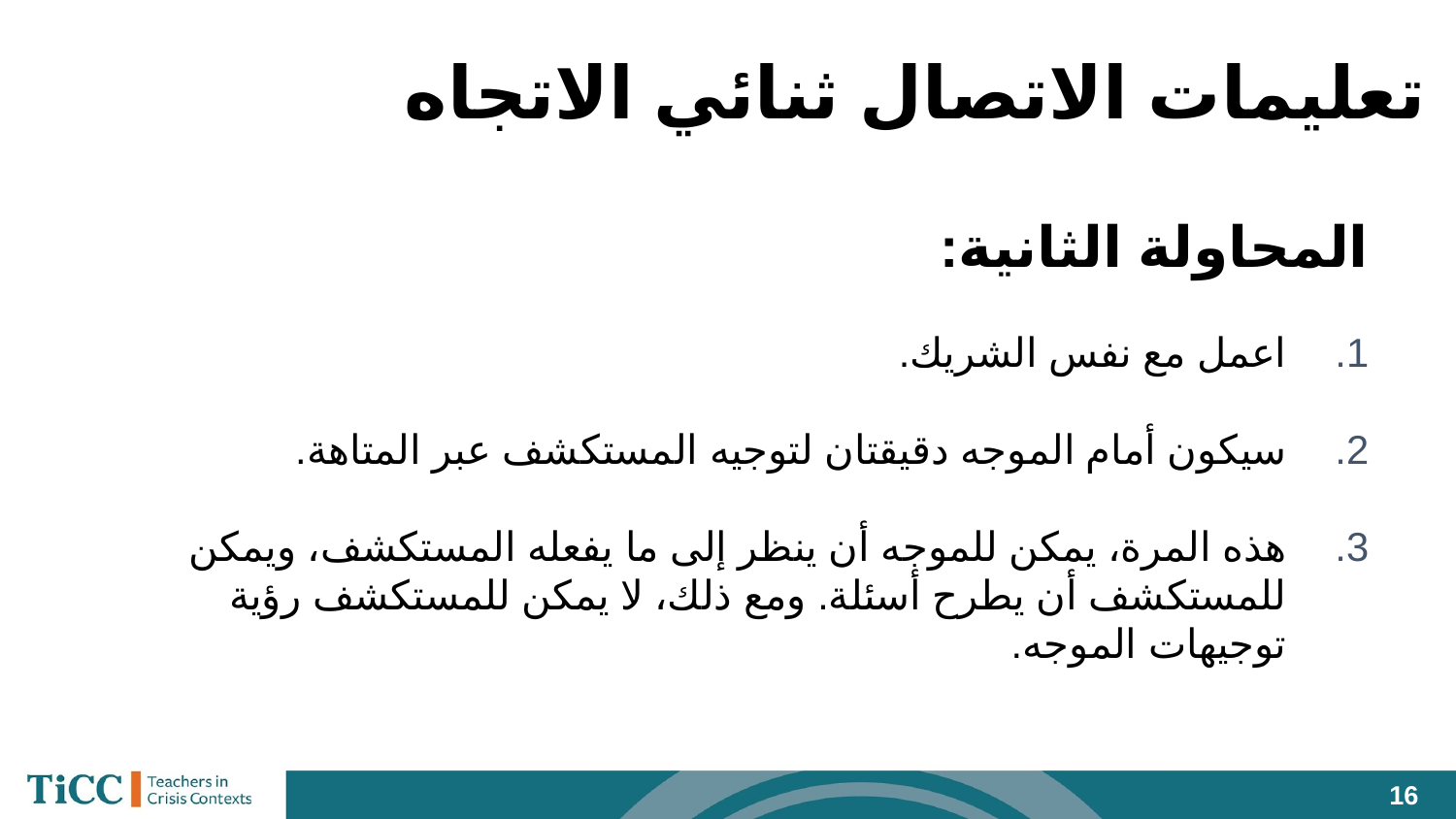

# تعليمات الاتصال ثنائي الاتجاه

المحاولة الثانية:

اعمل مع نفس الشريك.

سيكون أمام الموجه دقيقتان لتوجيه المستكشف عبر المتاهة.

هذه المرة، يمكن للموجه أن ينظر إلى ما يفعله المستكشف، ويمكن للمستكشف أن يطرح أسئلة. ومع ذلك، لا يمكن للمستكشف رؤية توجيهات الموجه.

16